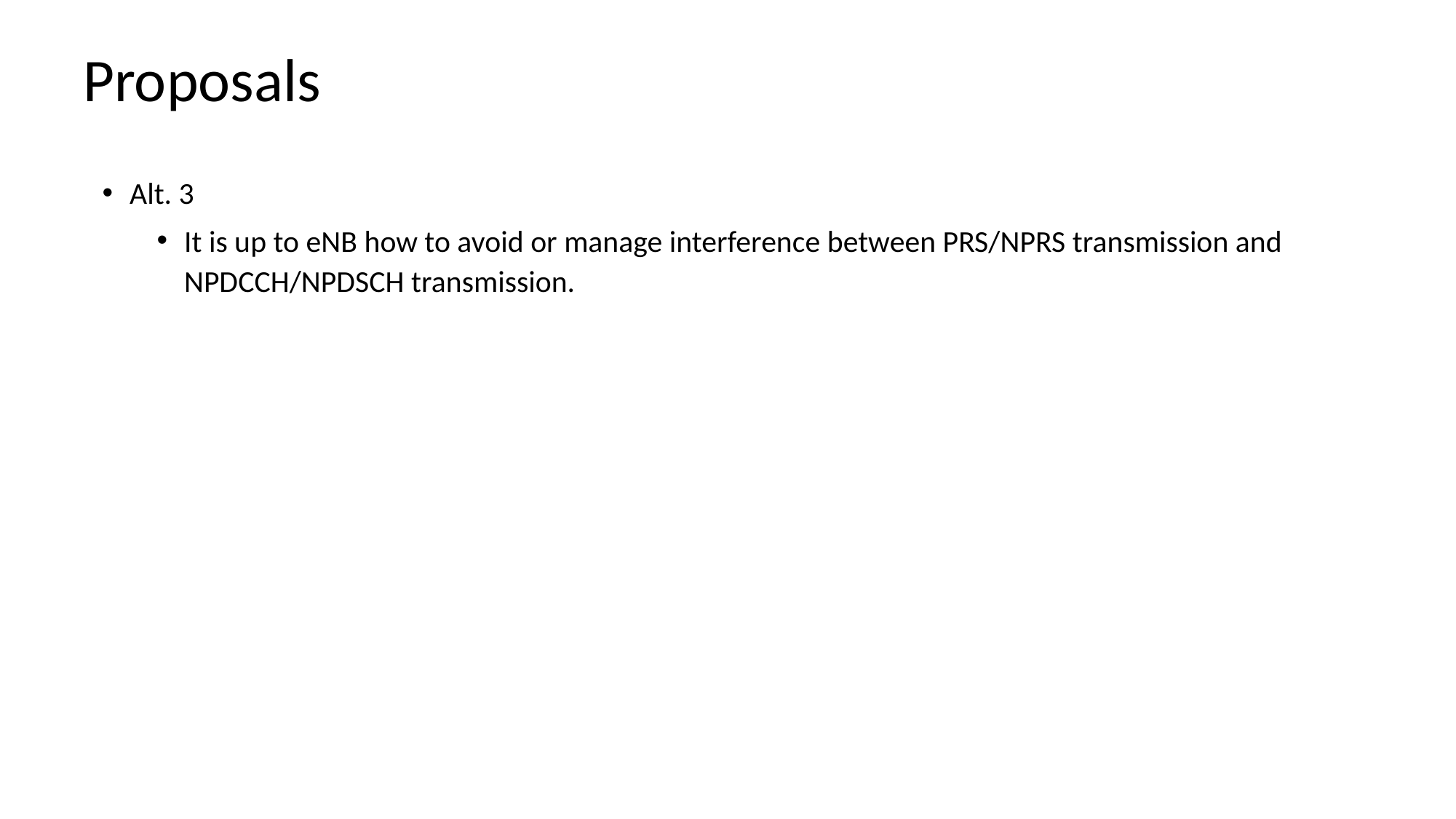

# Proposals
Alt. 3
It is up to eNB how to avoid or manage interference between PRS/NPRS transmission and NPDCCH/NPDSCH transmission.